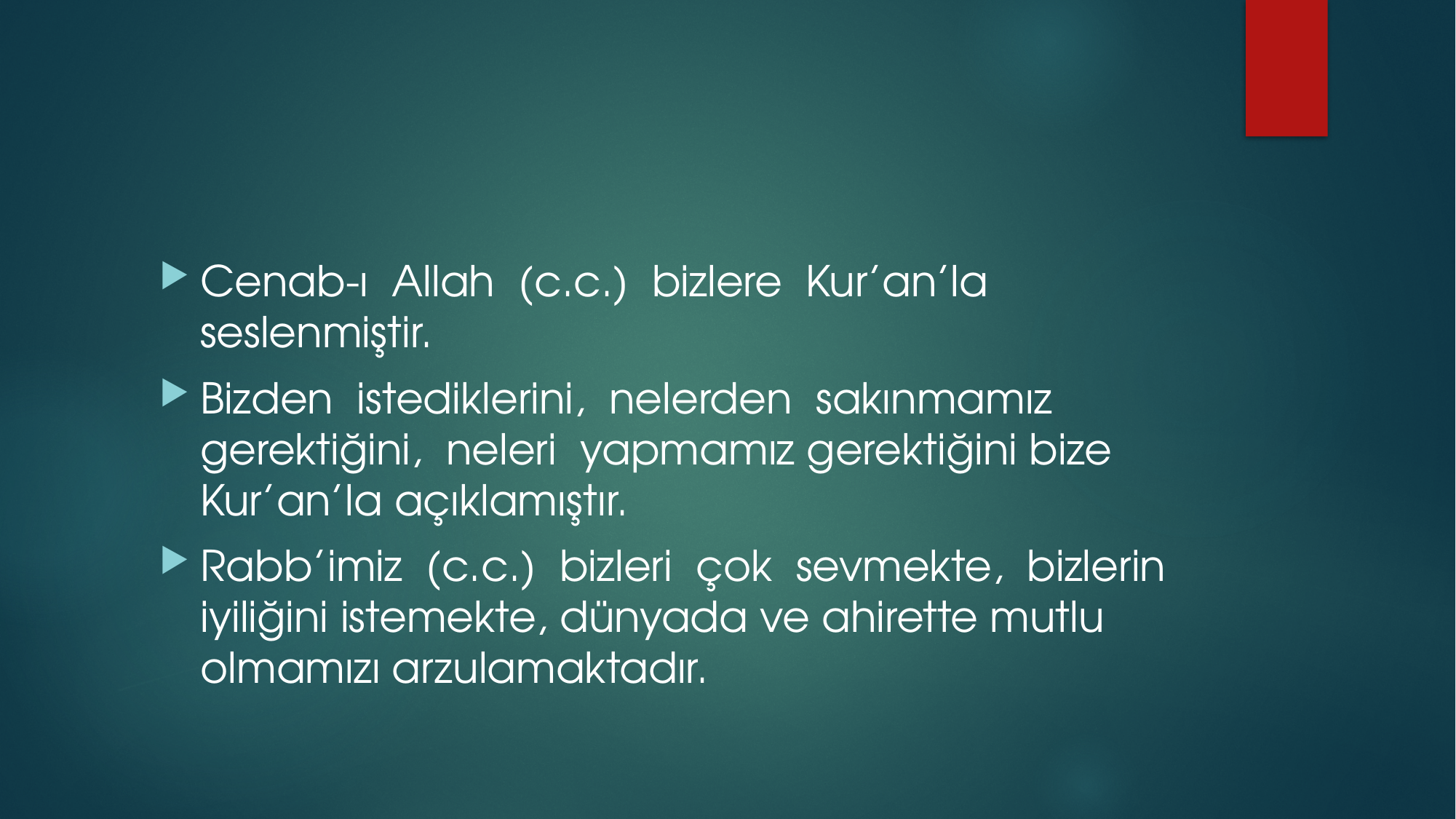

Cenab-ı  Allah  (c.c.)  bizlere  Kur’an’la  seslenmiştir.
Bizden  istediklerini,  nelerden  sakınmamız  gerektiğini,  neleri  yapmamız gerektiğini bize Kur’an’la açıklamıştır.
Rabb’imiz  (c.c.)  bizleri  çok  sevmekte,  bizlerin  iyiliğini istemekte, dünyada ve ahirette mutlu olmamızı arzulamaktadır.